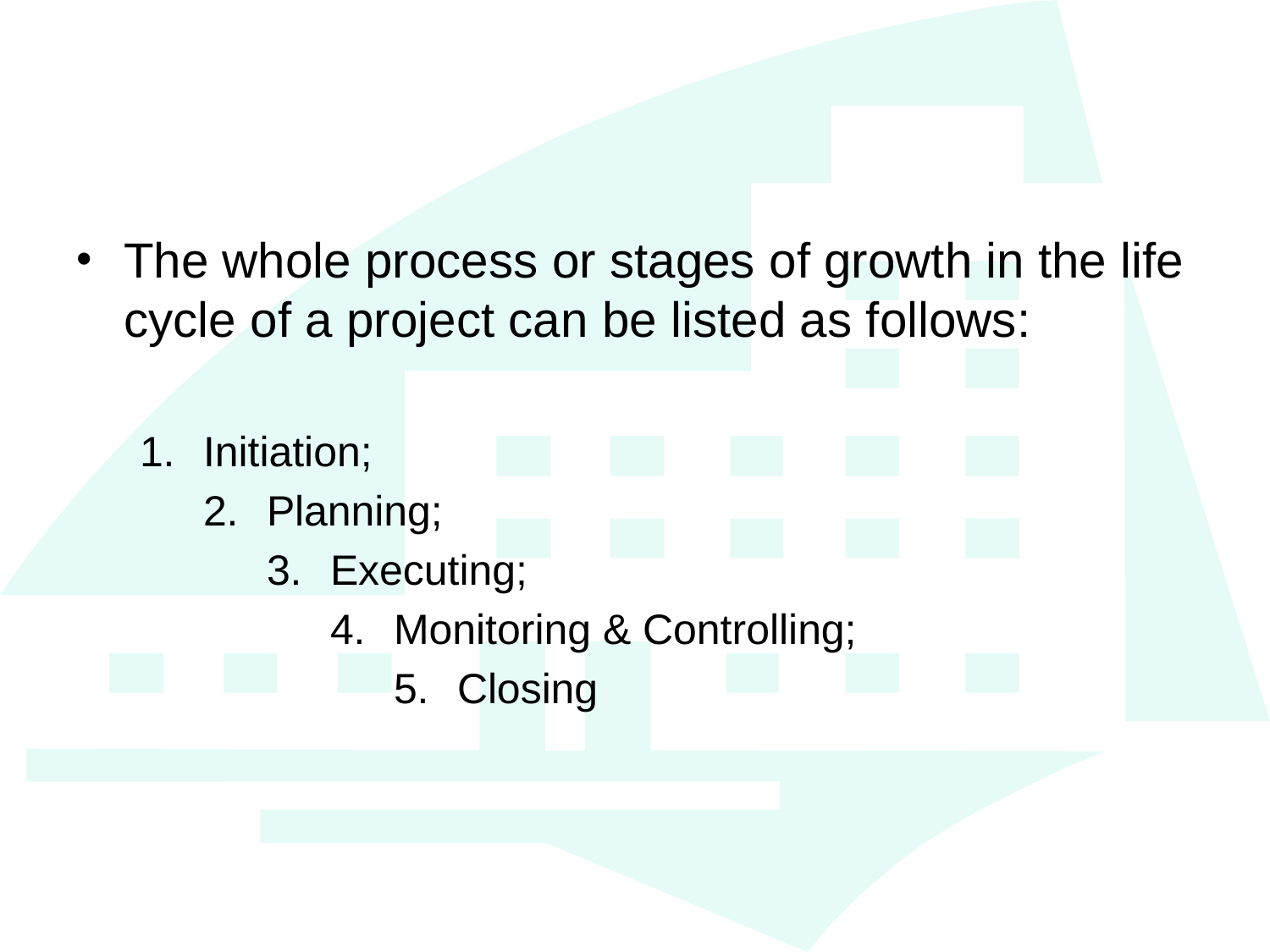

#
The whole process or stages of growth in the life cycle of a project can be listed as follows:

Initiation;
Planning;
Executing;
Monitoring & Controlling;
Closing